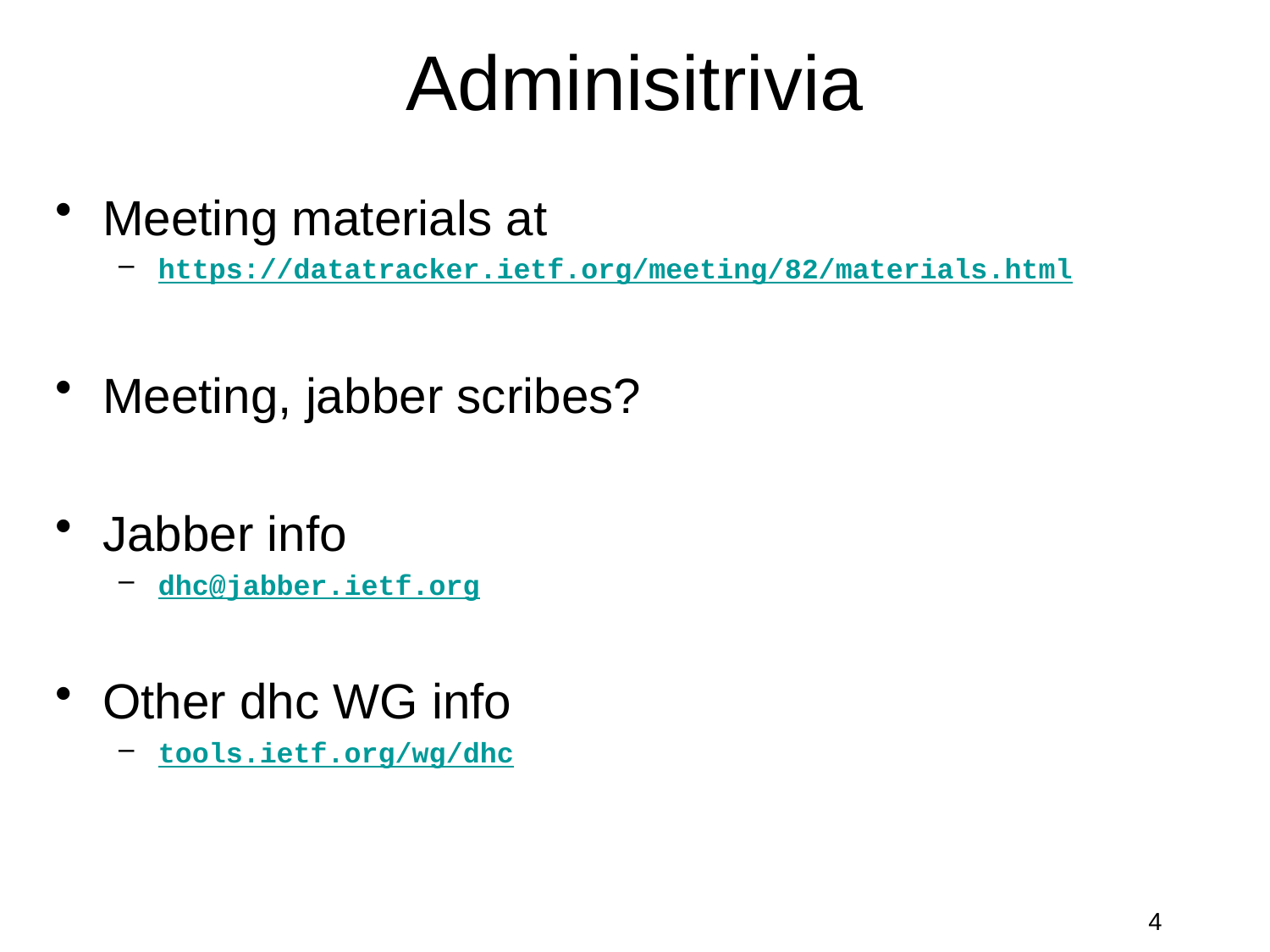

# Adminisitrivia
Meeting materials at
https://datatracker.ietf.org/meeting/82/materials.html

Meeting, jabber scribes?

Jabber info
dhc@jabber.ietf.org

Other dhc WG info
tools.ietf.org/wg/dhc
4